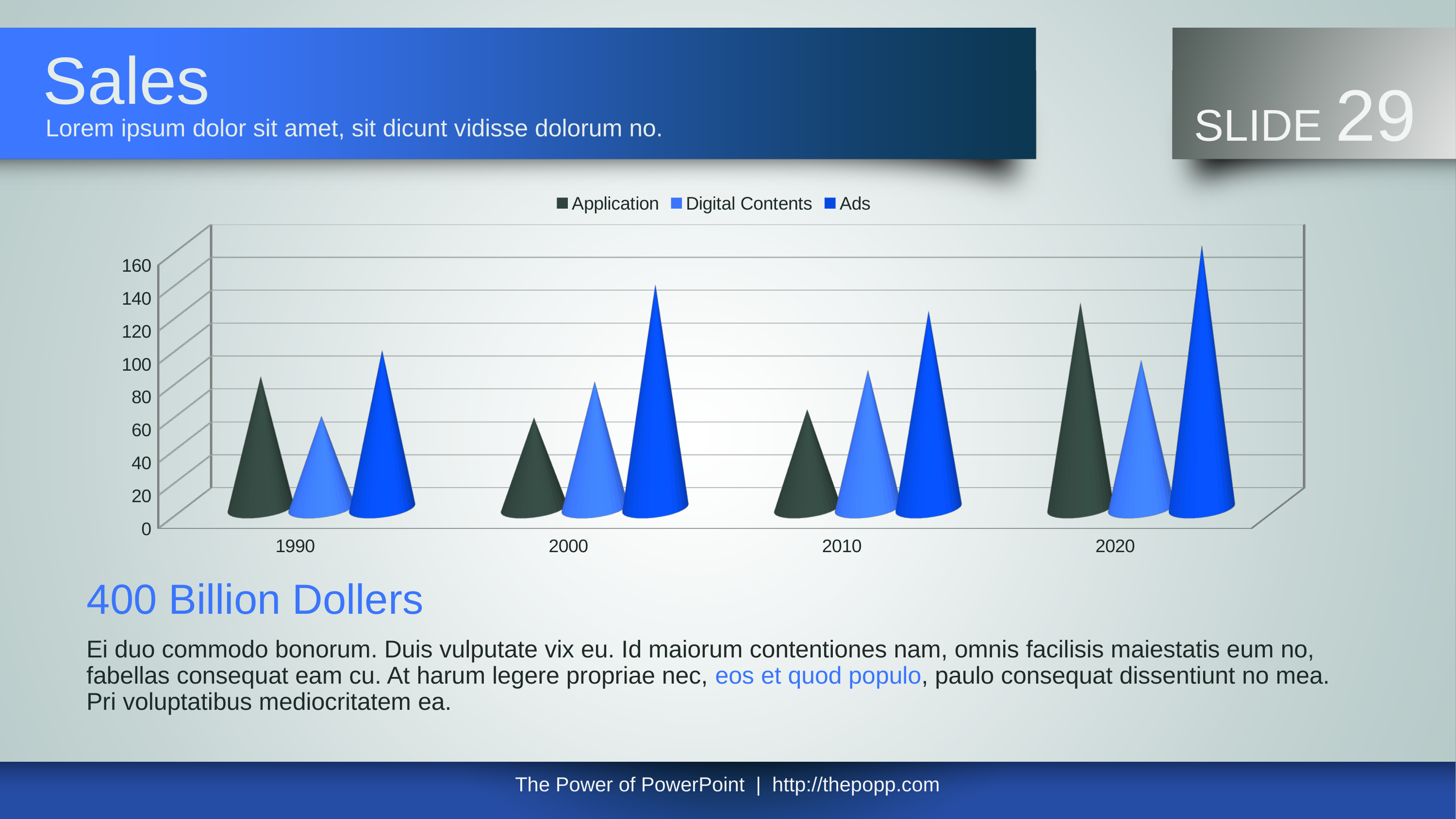

# Sales
 SLIDE 29
Lorem ipsum dolor sit amet, sit dicunt vidisse dolorum no.

[unsupported chart]

400 Billion Dollers
Ei duo commodo bonorum. Duis vulputate vix eu. Id maiorum contentiones nam, omnis facilisis maiestatis eum no, fabellas consequat eam cu. At harum legere propriae nec, eos et quod populo, paulo consequat dissentiunt no mea. Pri voluptatibus mediocritatem ea.
The Power of PowerPoint  |  http://thepopp.com